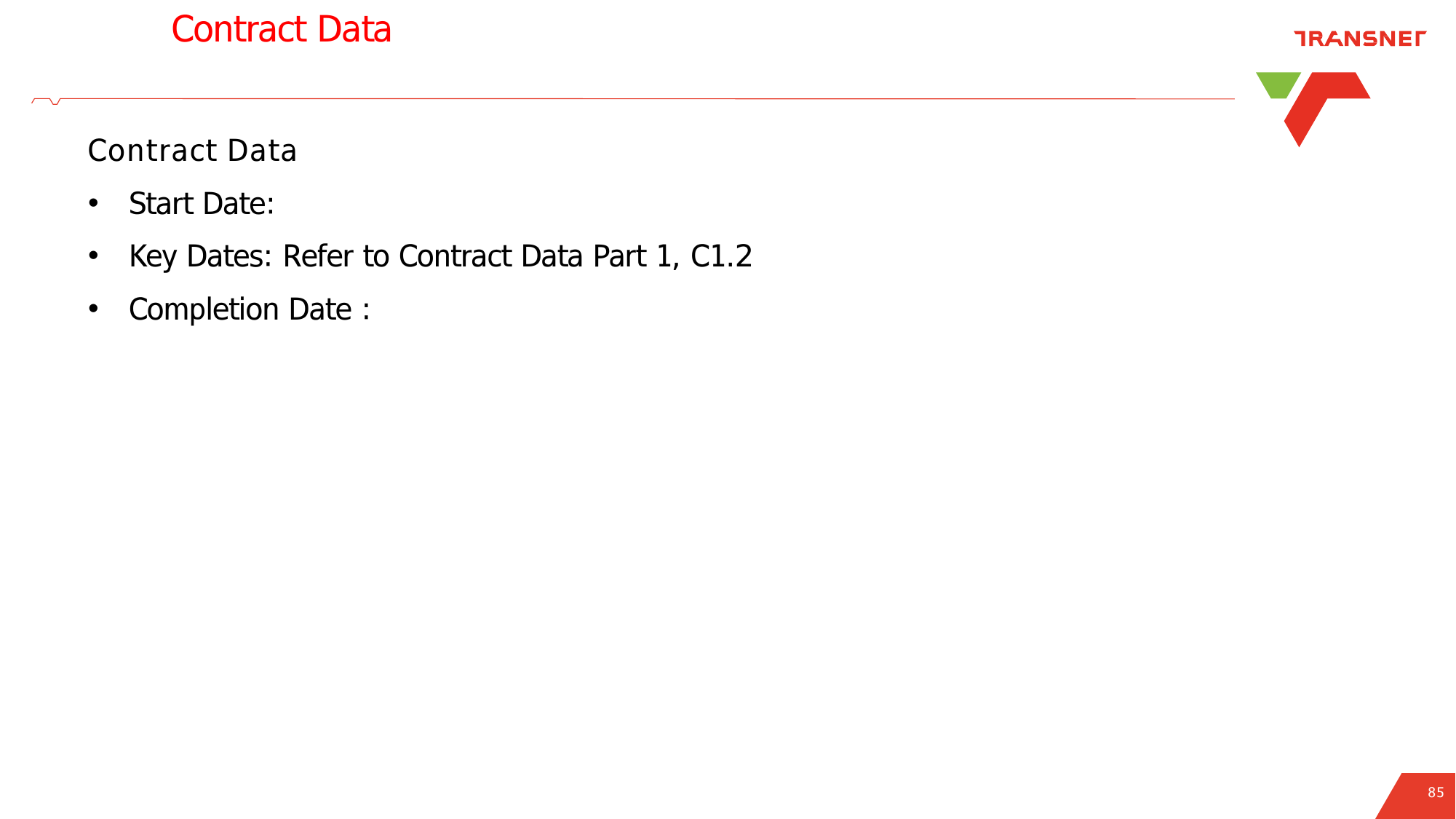

Contract Data

Contract Data
Start Date:
Key Dates: Refer to Contract Data Part 1, C1.2
Completion Date :